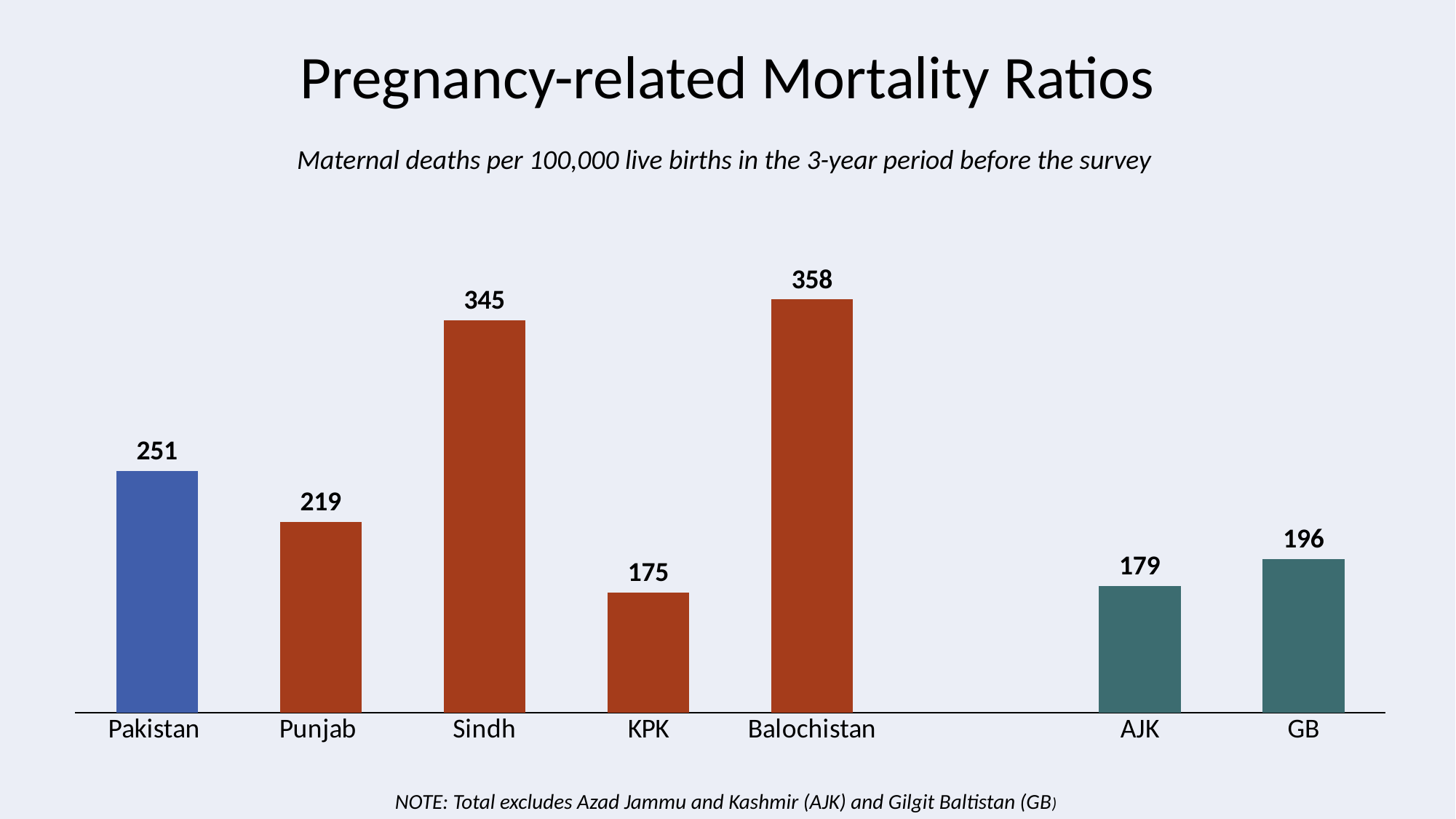

# Pregnancy-related Mortality Ratios
Maternal deaths per 100,000 live births in the 3-year period before the survey

### Chart

| Category | Mother |
|---|---|
| Pakistan  | 251.0 |
| Punjab  | 219.0 |
| Sindh | 345.0 |
| KPK | 175.0 |
| Balochistan | 358.0 |
|  | None |
| AJK | 179.0 |
| GB | 196.0 |
NOTE: Total excludes Azad Jammu and Kashmir (AJK) and Gilgit Baltistan (GB)